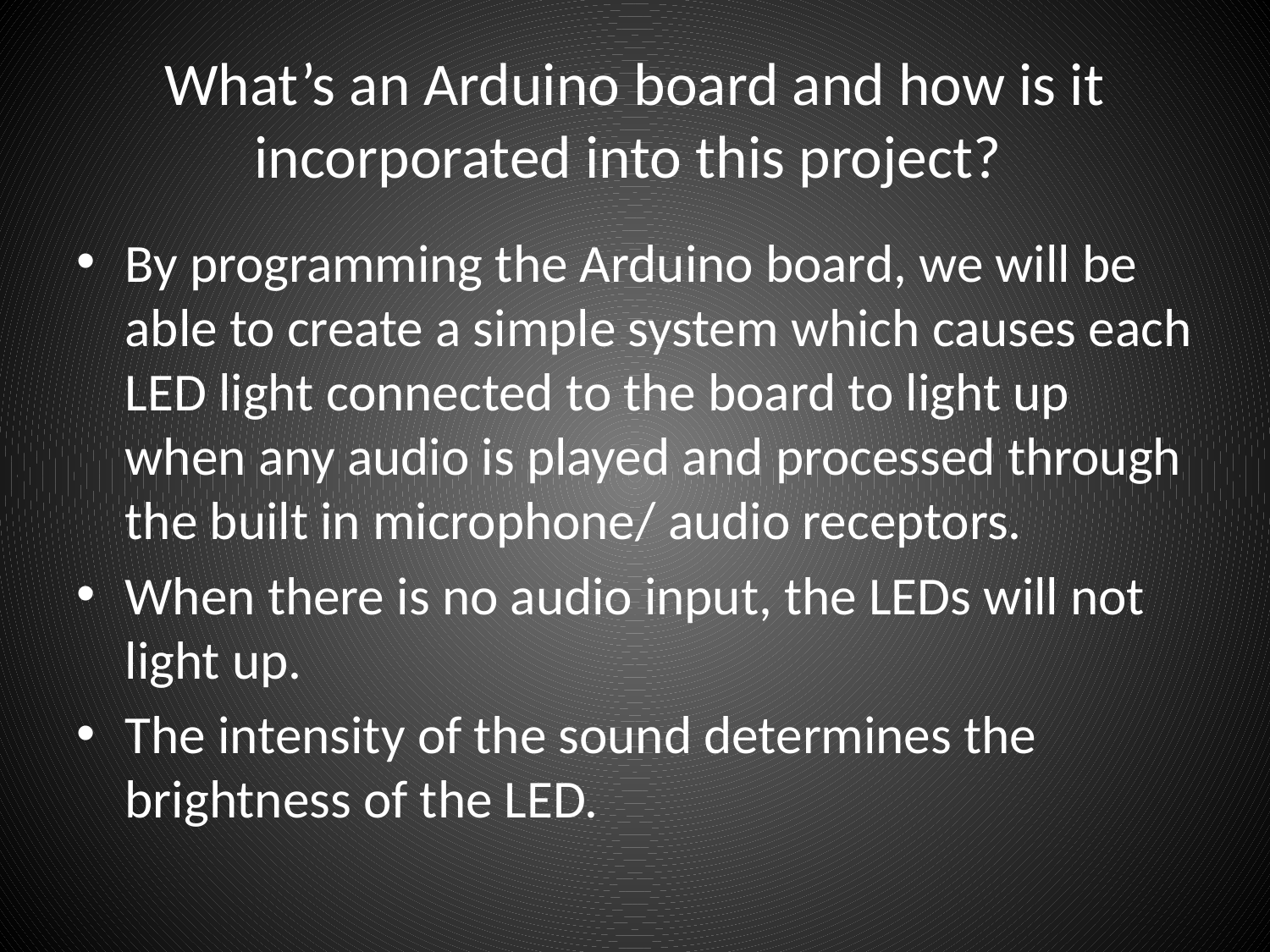

# What’s an Arduino board and how is it incorporated into this project?
By programming the Arduino board, we will be able to create a simple system which causes each LED light connected to the board to light up when any audio is played and processed through the built in microphone/ audio receptors.
When there is no audio input, the LEDs will not light up.
The intensity of the sound determines the brightness of the LED.